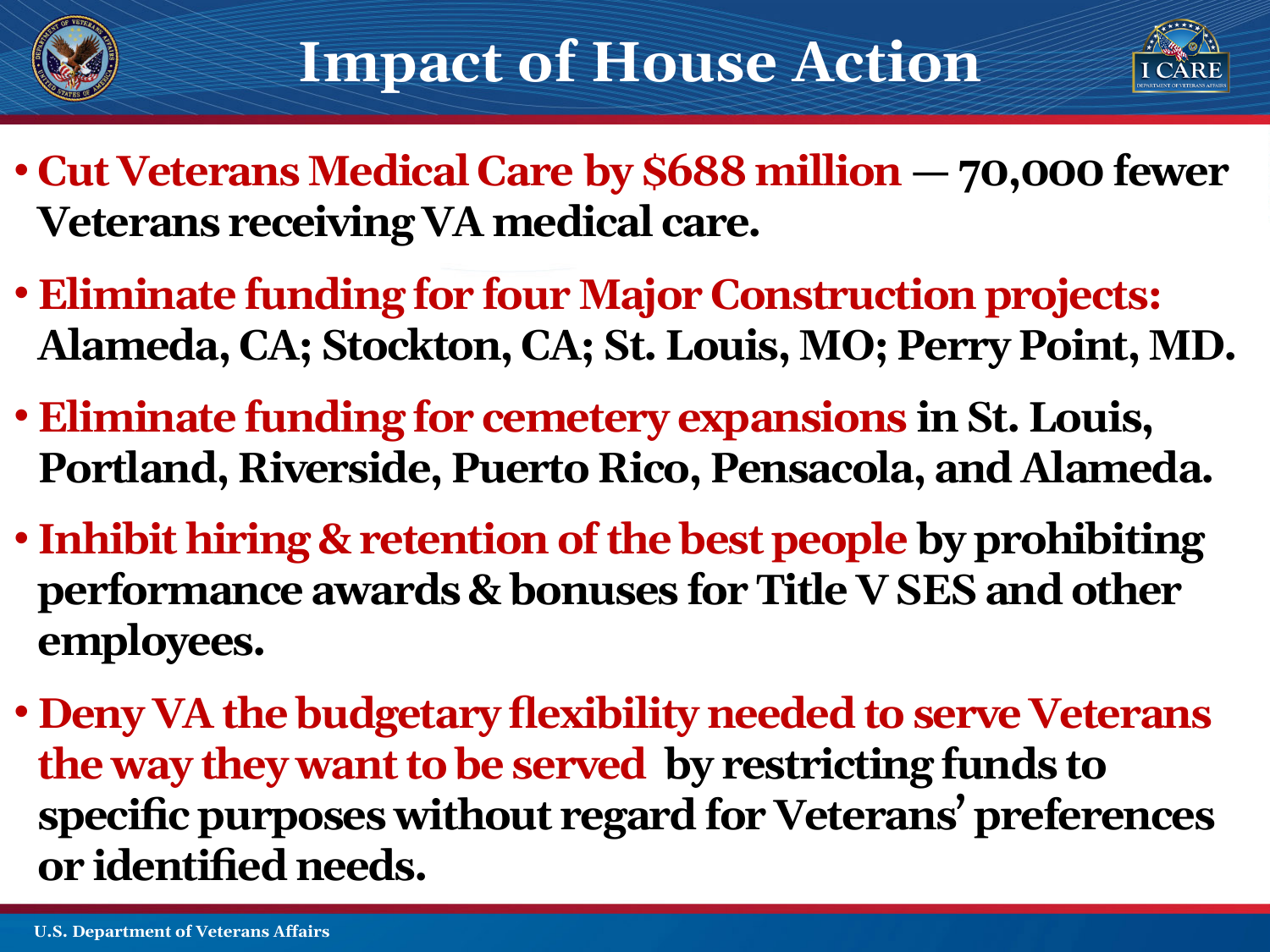

Impact of House Action
Cut Veterans Medical Care by $688 million — 70,000 fewer Veterans receiving VA medical care.
Eliminate funding for four Major Construction projects: Alameda, CA; Stockton, CA; St. Louis, MO; Perry Point, MD.
Eliminate funding for cemetery expansions in St. Louis, Portland, Riverside, Puerto Rico, Pensacola, and Alameda.
Inhibit hiring & retention of the best people by prohibiting performance awards & bonuses for Title V SES and other employees.
Deny VA the budgetary flexibility needed to serve Veterans the way they want to be served  by restricting funds to specific purposes without regard for Veterans’ preferences or identified needs.